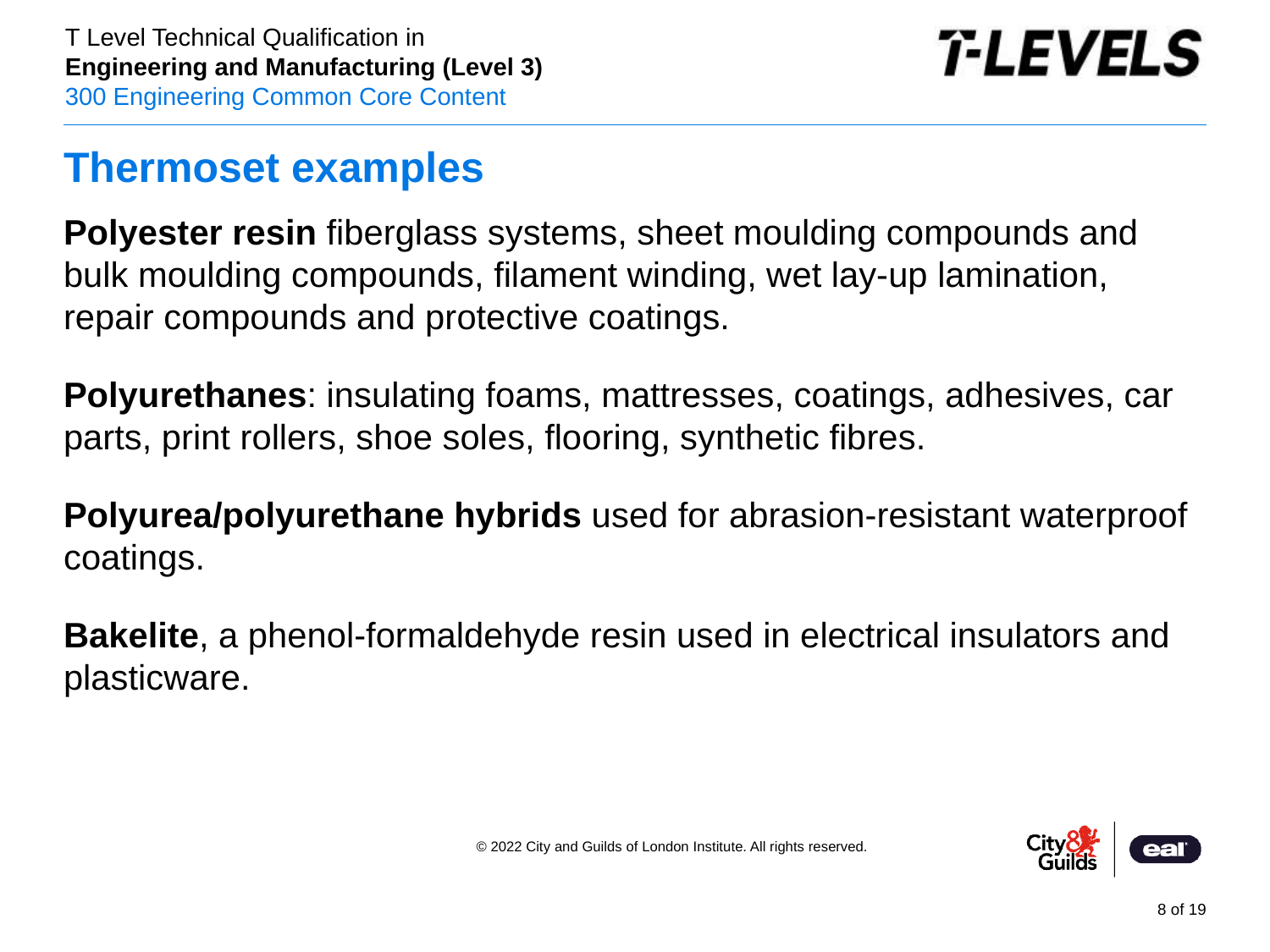

# Thermoset examples
Polyester resin fiberglass systems, sheet moulding compounds and bulk moulding compounds, filament winding, wet lay-up lamination, repair compounds and protective coatings.
Polyurethanes: insulating foams, mattresses, coatings, adhesives, car parts, print rollers, shoe soles, flooring, synthetic fibres.
Polyurea/polyurethane hybrids used for abrasion-resistant waterproof coatings.
Bakelite, a phenol-formaldehyde resin used in electrical insulators and plasticware.